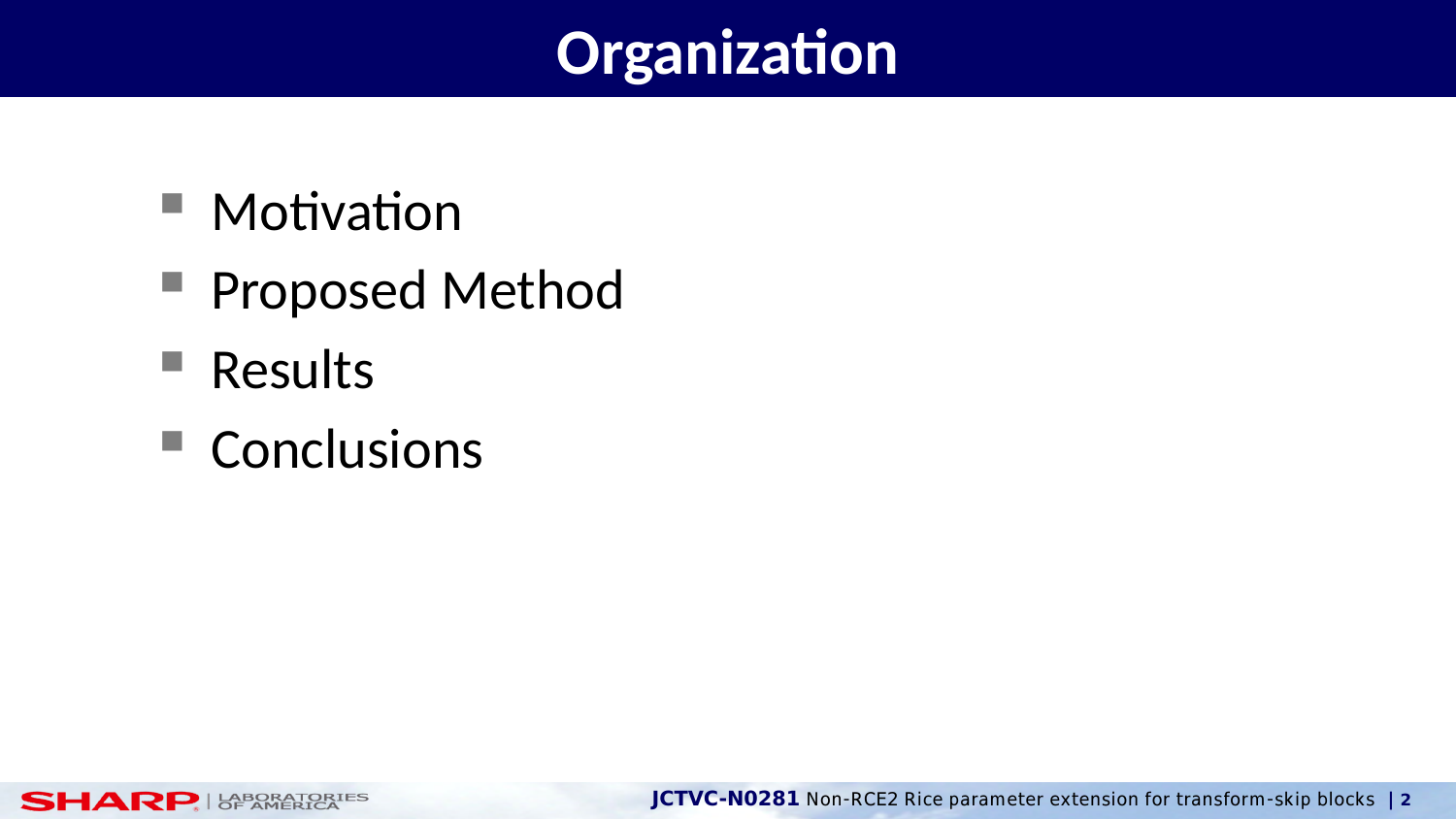

# Organization
Motivation
Proposed Method
Results
Conclusions